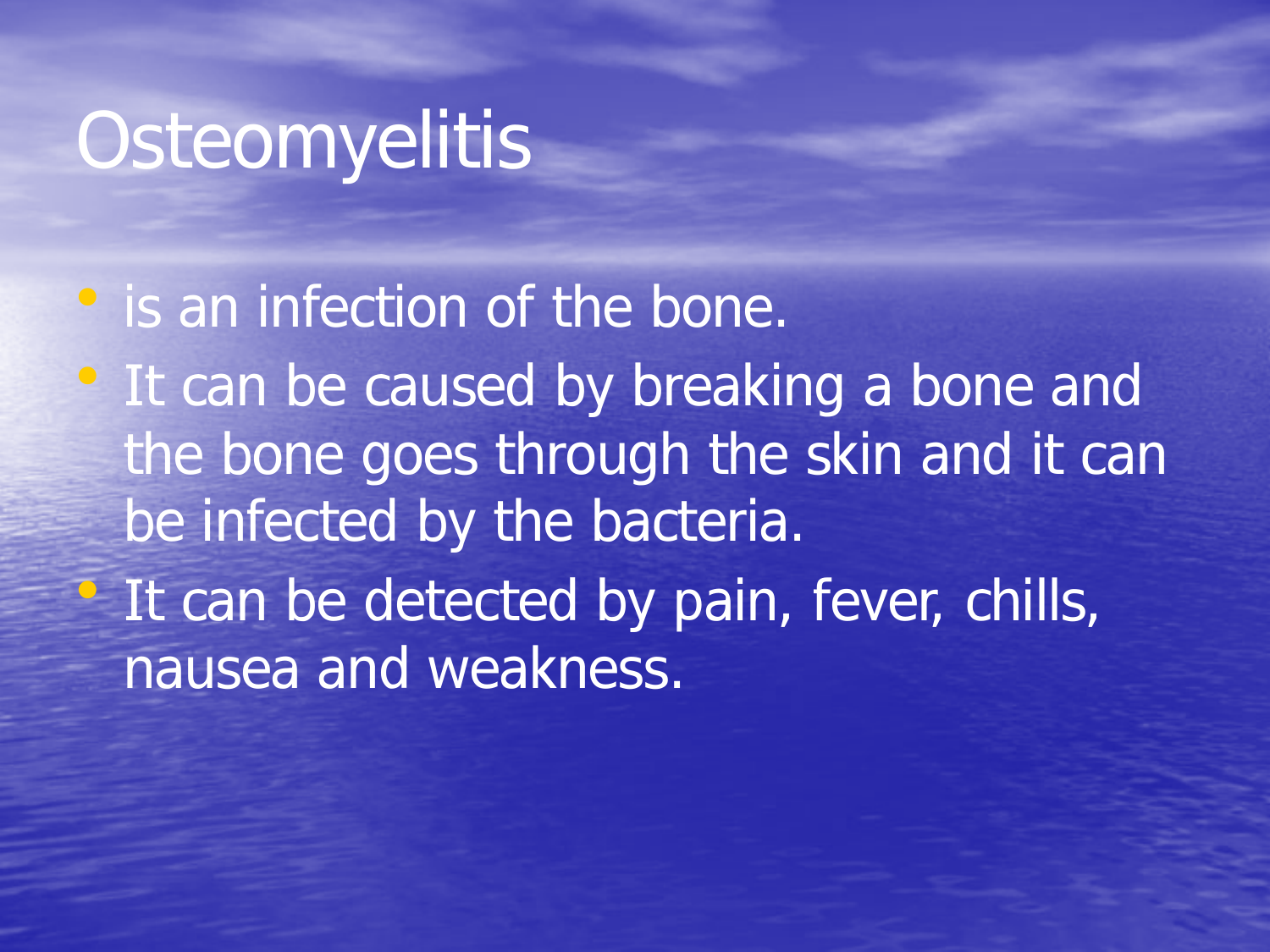

Osteomyelitis
is an infection of the bone.
It can be caused by breaking a bone and the bone goes through the skin and it can be infected by the bacteria.
It can be detected by pain, fever, chills, nausea and weakness.